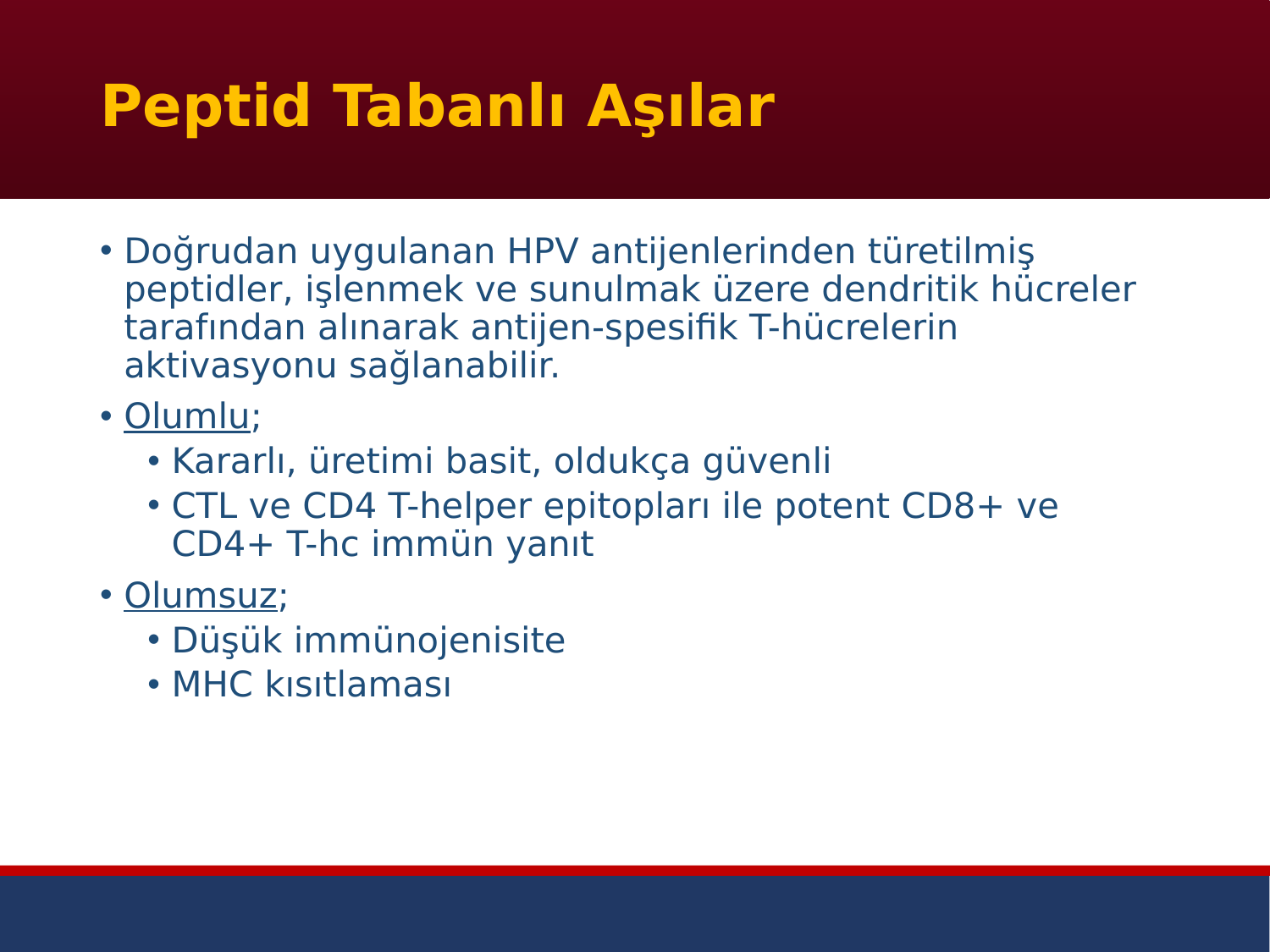

# Peptid Tabanlı Aşılar
Doğrudan uygulanan HPV antijenlerinden türetilmiş peptidler, işlenmek ve sunulmak üzere dendritik hücreler tarafından alınarak antijen-spesifik T-hücrelerin aktivasyonu sağlanabilir.
Olumlu;
Kararlı, üretimi basit, oldukça güvenli
CTL ve CD4 T-helper epitopları ile potent CD8+ ve CD4+ T-hc immün yanıt
Olumsuz;
Düşük immünojenisite
MHC kısıtlaması